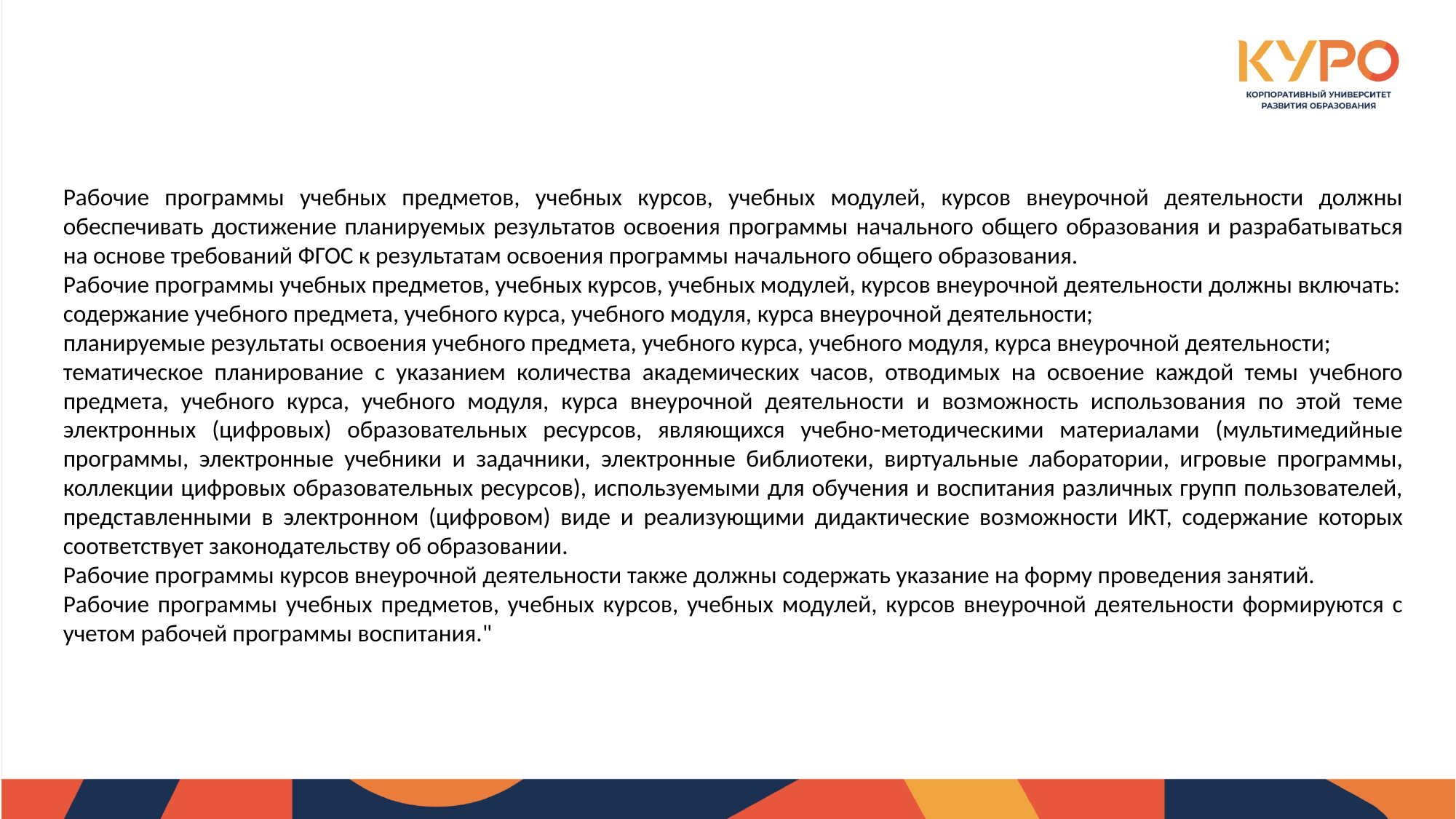

Рабочие программы учебных предметов, учебных курсов, учебных модулей, курсов внеурочной деятельности должны обеспечивать достижение планируемых результатов освоения программы начального общего образования и разрабатываться на основе требований ФГОС к результатам освоения программы начального общего образования.
Рабочие программы учебных предметов, учебных курсов, учебных модулей, курсов внеурочной деятельности должны включать:
содержание учебного предмета, учебного курса, учебного модуля, курса внеурочной деятельности;
планируемые результаты освоения учебного предмета, учебного курса, учебного модуля, курса внеурочной деятельности;
тематическое планирование с указанием количества академических часов, отводимых на освоение каждой темы учебного предмета, учебного курса, учебного модуля, курса внеурочной деятельности и возможность использования по этой теме электронных (цифровых) образовательных ресурсов, являющихся учебно-методическими материалами (мультимедийные программы, электронные учебники и задачники, электронные библиотеки, виртуальные лаборатории, игровые программы, коллекции цифровых образовательных ресурсов), используемыми для обучения и воспитания различных групп пользователей, представленными в электронном (цифровом) виде и реализующими дидактические возможности ИКТ, содержание которых соответствует законодательству об образовании.
Рабочие программы курсов внеурочной деятельности также должны содержать указание на форму проведения занятий.
Рабочие программы учебных предметов, учебных курсов, учебных модулей, курсов внеурочной деятельности формируются с учетом рабочей программы воспитания."